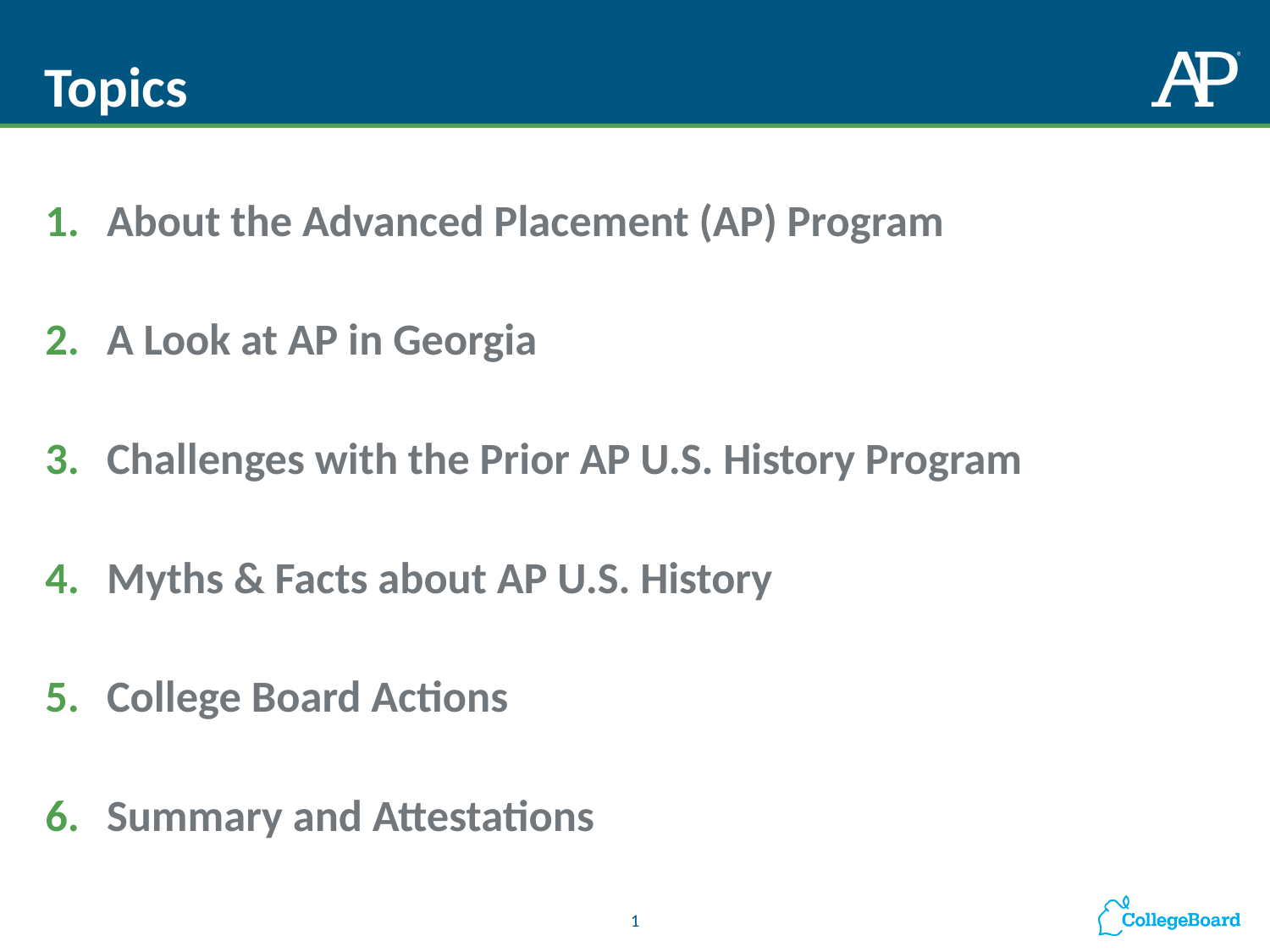

# Topics

About the Advanced Placement (AP) Program

A Look at AP in Georgia

Challenges with the Prior AP U.S. History Program

Myths & Facts about AP U.S. History

College Board Actions

Summary and Attestations

1